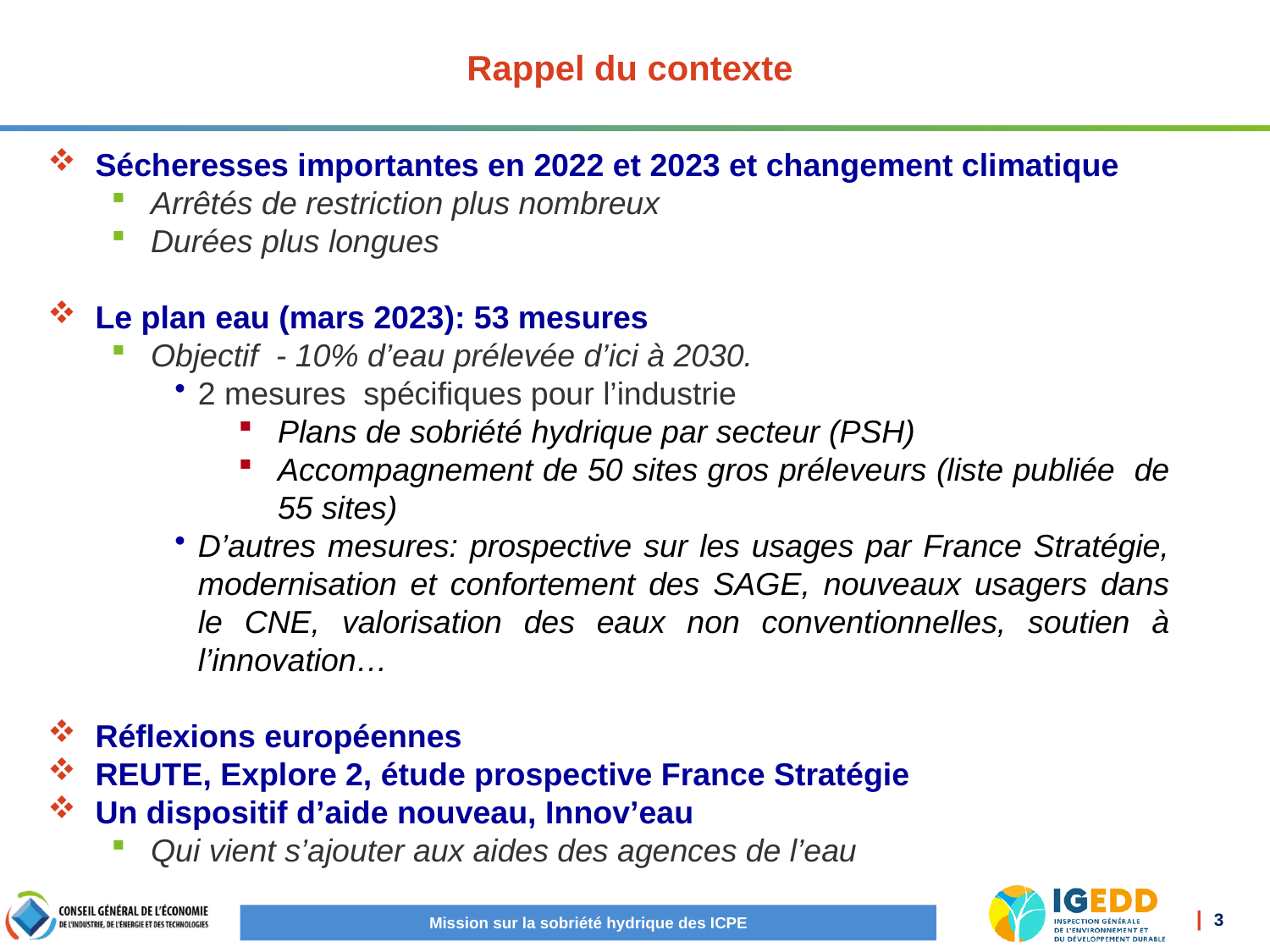

# Rappel du contexte
Sécheresses importantes en 2022 et 2023 et changement climatique
Arrêtés de restriction plus nombreux
Durées plus longues

Le plan eau (mars 2023): 53 mesures
Objectif  - 10% d’eau prélevée d’ici à 2030.
2 mesures  spécifiques pour l’industrie
Plans de sobriété hydrique par secteur (PSH)
Accompagnement de 50 sites gros préleveurs (liste publiée  de 55 sites)
D’autres mesures: prospective sur les usages par France Stratégie, modernisation et confortement des SAGE, nouveaux usagers dans le CNE, valorisation des eaux non conventionnelles, soutien à l’innovation…

Réflexions européennes
REUTE, Explore 2, étude prospective France Stratégie
Un dispositif d’aide nouveau, Innov’eau
Qui vient s’ajouter aux aides des agences de l’eau